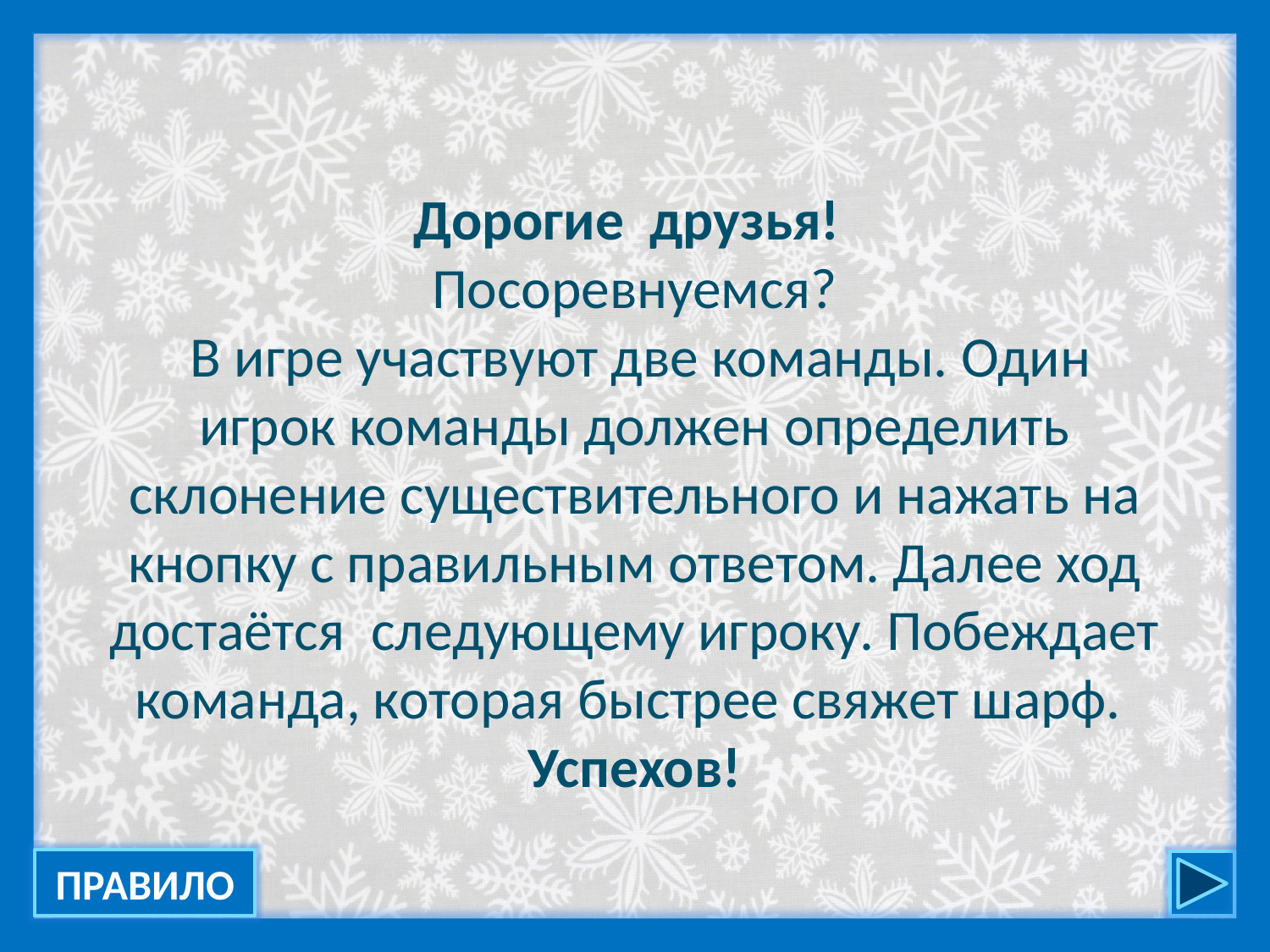

# Дорогие  друзья! Посоревнуемся? В игре участвуют две команды. Один игрок команды должен определить склонение существительного и нажать на кнопку с правильным ответом. Далее ход достаётся  следующему игроку. Побеждает команда, которая быстрее свяжет шарф. Успехов!
ПРАВИЛО